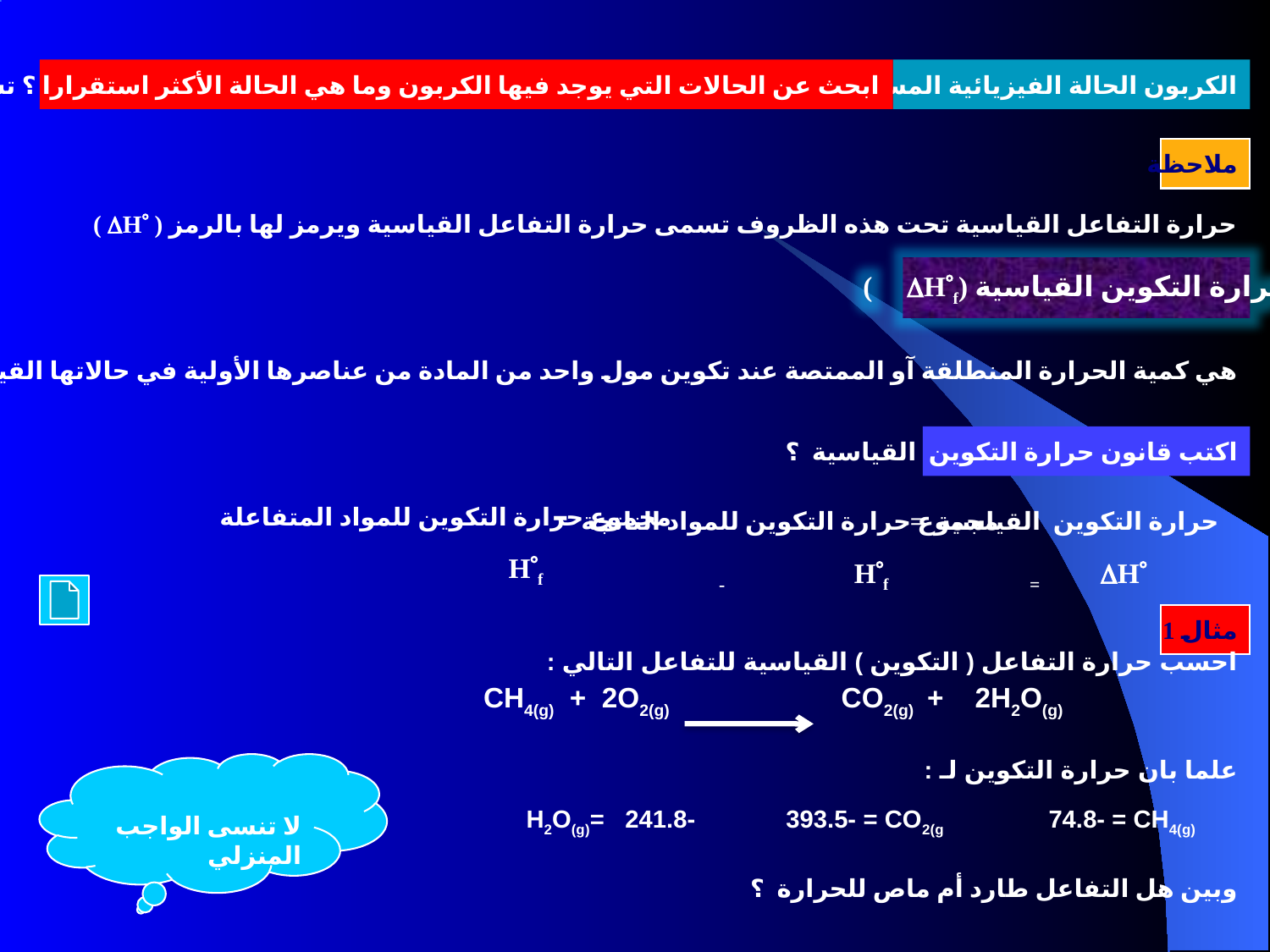

ابحث عن الحالات التي يوجد فيها الكربون وما هي الحالة الأكثر استقرارا ؟ تسلم في ورقة الخارجية غدا
الكربون الحالة الفيزيائية المستقرة له هي ؟
ملاحظة
حرارة التفاعل القياسية تحت هذه الظروف تسمى حرارة التفاعل القياسية ويرمز لها بالرمز ( ΔH° )
حرارة التكوين القياسية (ΔH°f       )
هي كمية الحرارة المنطلقة آو الممتصة عند تكوين مول واحد من المادة من عناصرها الأولية في حالاتها القياسية ويرمز لها بالرمز  ( ΔH°f  )
اكتب قانون حرارة التكوين  القياسية  ؟
مجموع حرارة التكوين للمواد الناتجة  -
مجموع حرارة التكوين للمواد المتفاعلة
حرارة التكوين  القياسية  =
H°f
H°f                                -
ΔH°               =

مثال 1

لا تنسى الواجب المنزلي
احسب حرارة التفاعل ( التكوين ) القياسية للتفاعل التالي :

CH4(g)  +  2O2(g)                      CO2(g)   +    2H2O(g)

علما بان حرارة التكوين لـ :

      H2O(g)=   241.8-             393.5- = CO2(g               74.8- = CH4(g)

وبين هل التفاعل طارد أم ماص للحرارة  ؟